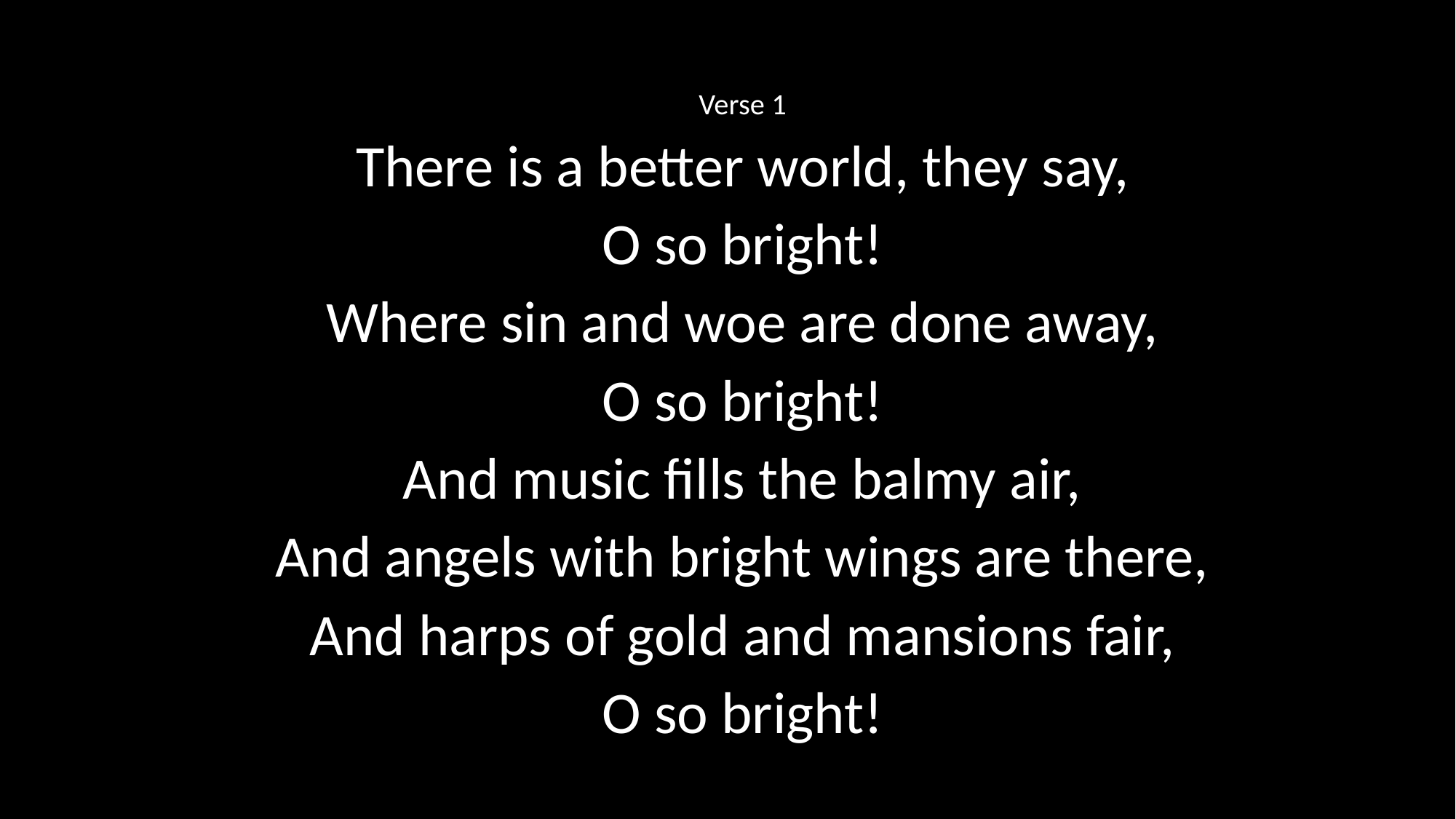

Verse 1
There is a better world, they say,
O so bright!
Where sin and woe are done away,
O so bright!
And music fills the balmy air,
And angels with bright wings are there,
And harps of gold and mansions fair,
O so bright!